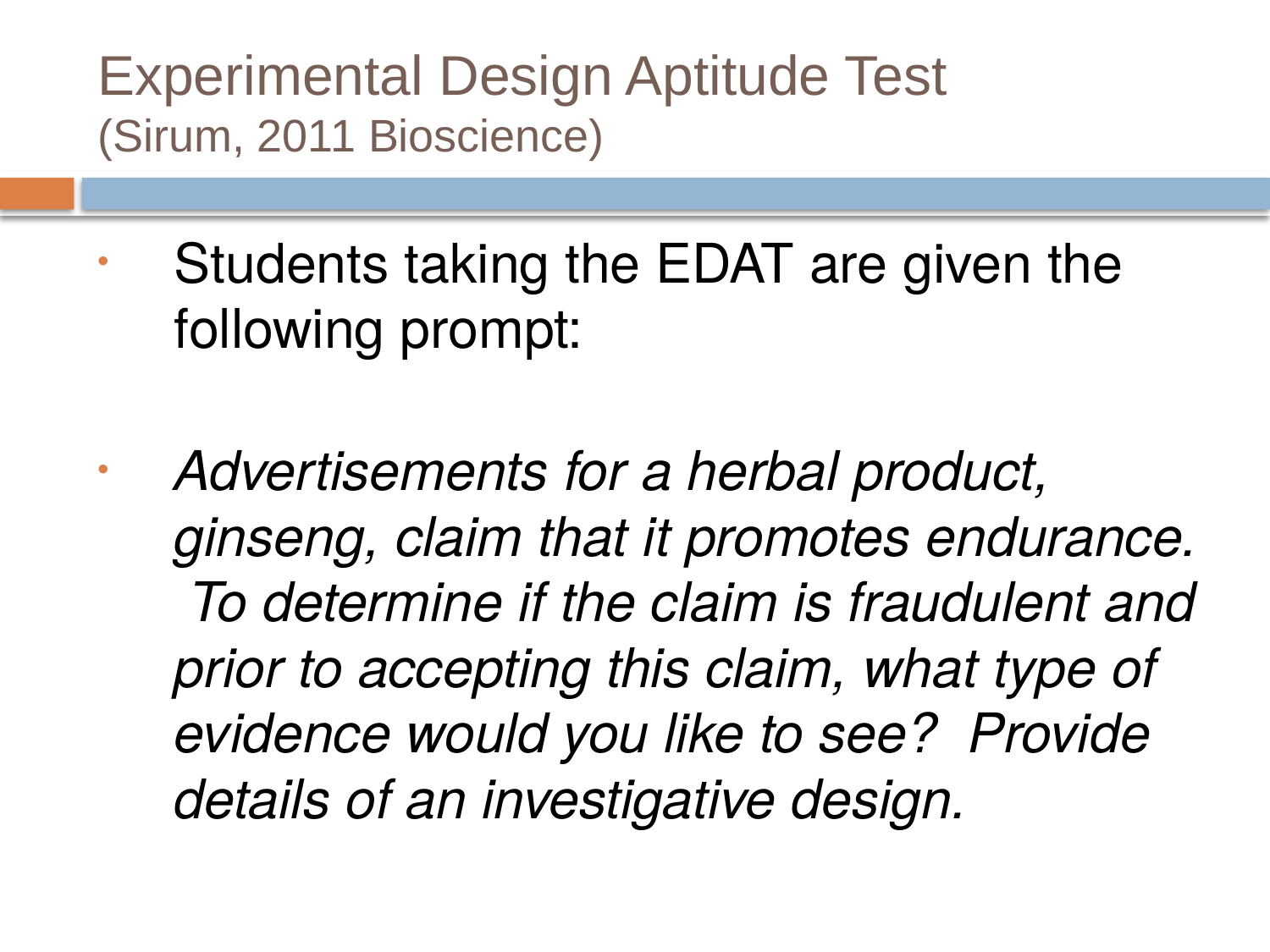

# Experimental Design Aptitude Test (Sirum, 2011 Bioscience)
Students taking the EDAT are given the following prompt:

Advertisements for a herbal product, ginseng, claim that it promotes endurance.  To determine if the claim is fraudulent and prior to accepting this claim, what type of evidence would you like to see?  Provide details of an investigative design.